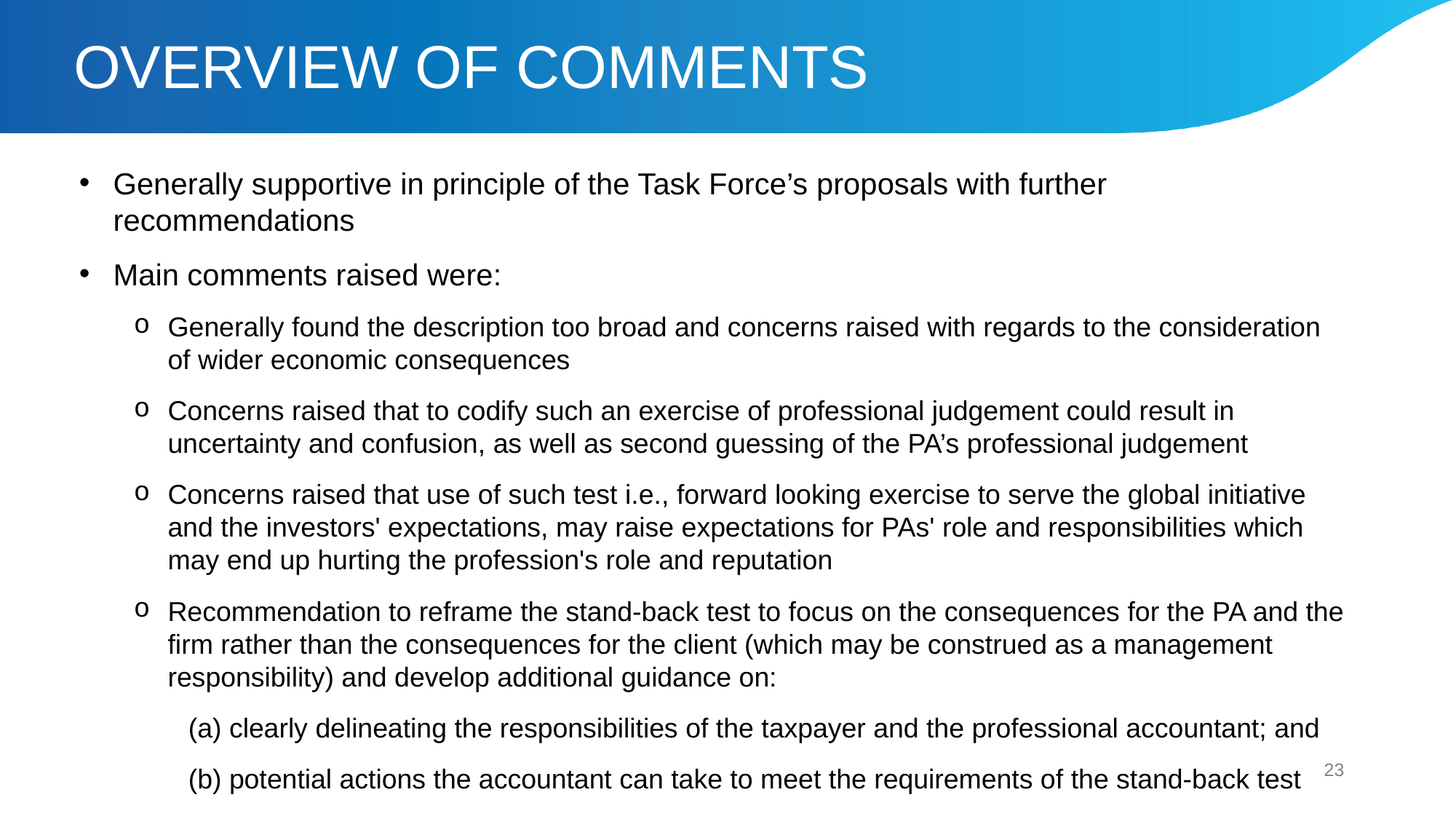

# OVERVIEW OF COMMENTS
Generally supportive in principle of the Task Force’s proposals with further recommendations
Main comments raised were:
Generally found the description too broad and concerns raised with regards to the consideration of wider economic consequences
Concerns raised that to codify such an exercise of professional judgement could result in uncertainty and confusion, as well as second guessing of the PA’s professional judgement
Concerns raised that use of such test i.e., forward looking exercise to serve the global initiative and the investors' expectations, may raise expectations for PAs' role and responsibilities which may end up hurting the profession's role and reputation
Recommendation to reframe the stand-back test to focus on the consequences for the PA and the firm rather than the consequences for the client (which may be construed as a management responsibility) and develop additional guidance on:
clearly delineating the responsibilities of the taxpayer and the professional accountant; and
potential actions the accountant can take to meet the requirements of the stand-back test

23